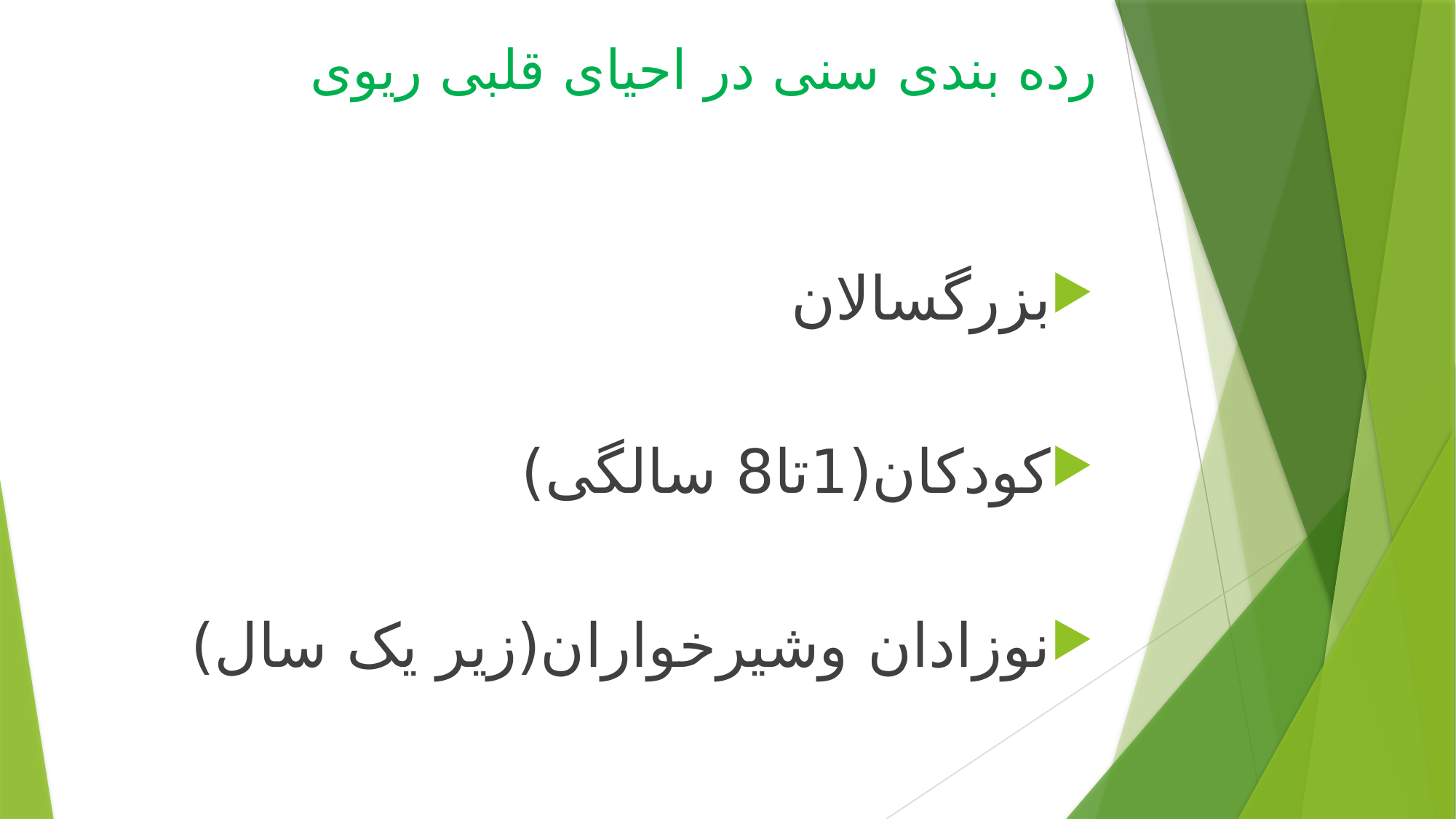

# رده بندی سنی در احیای قلبی ریوی
بزرگسالان

کودکان(1تا8 سالگی)

نوزادان وشیرخواران(زیر یک سال)